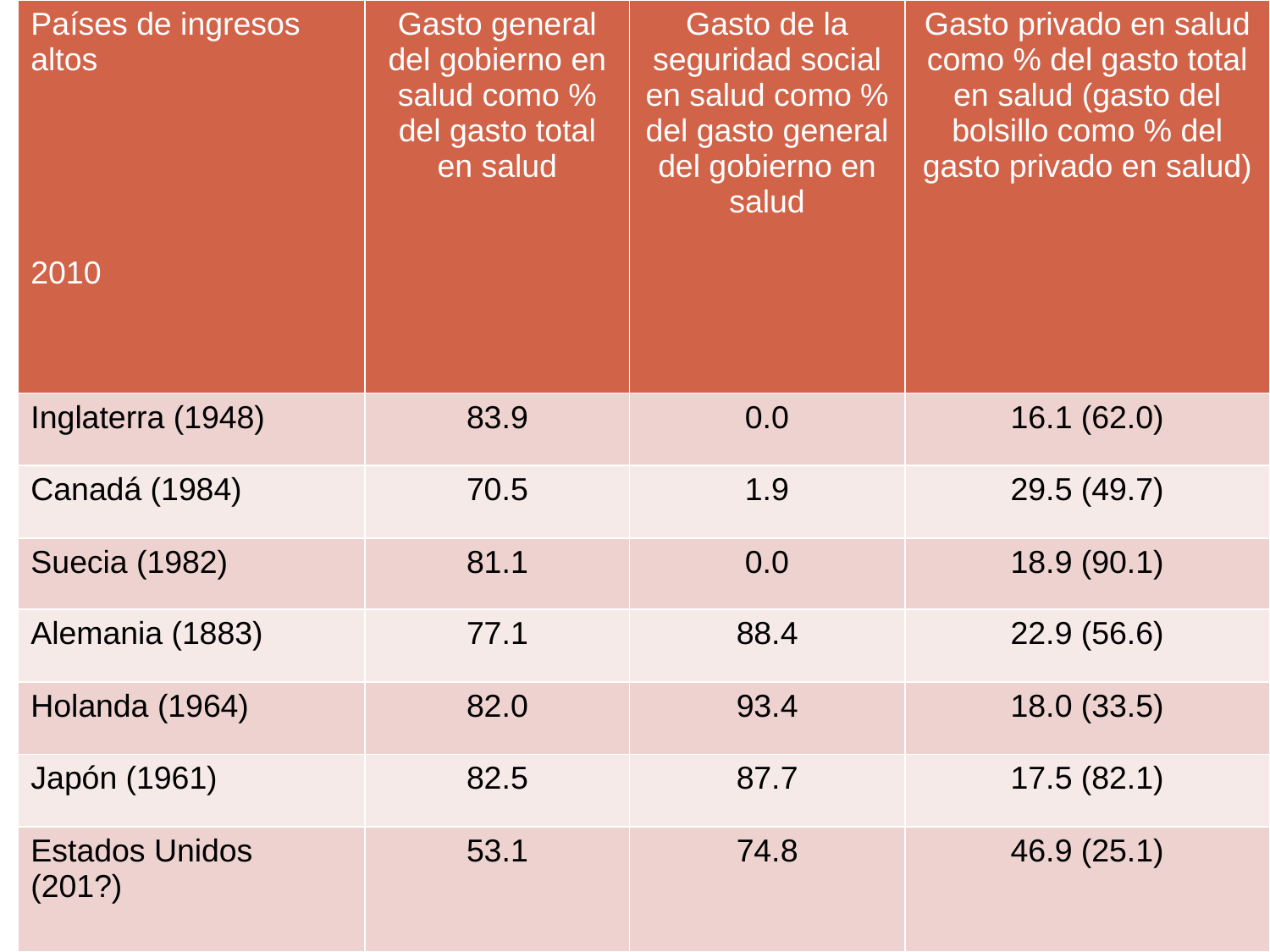

| Países de ingresos altos 2010 | Gasto general del gobierno en salud como % del gasto total en salud | Gasto de la seguridad social en salud como % del gasto general del gobierno en salud | Gasto privado en salud como % del gasto total en salud (gasto del bolsillo como % del gasto privado en salud) |
| --- | --- | --- | --- |
| Inglaterra (1948) | 83.9 | 0.0 | 16.1 (62.0) |
| Canadá (1984) | 70.5 | 1.9 | 29.5 (49.7) |
| Suecia (1982) | 81.1 | 0.0 | 18.9 (90.1) |
| Alemania (1883) | 77.1 | 88.4 | 22.9 (56.6) |
| Holanda (1964) | 82.0 | 93.4 | 18.0 (33.5) |
| Japón (1961) | 82.5 | 87.7 | 17.5 (82.1) |
| Estados Unidos (201?) | 53.1 | 74.8 | 46.9 (25.1) |